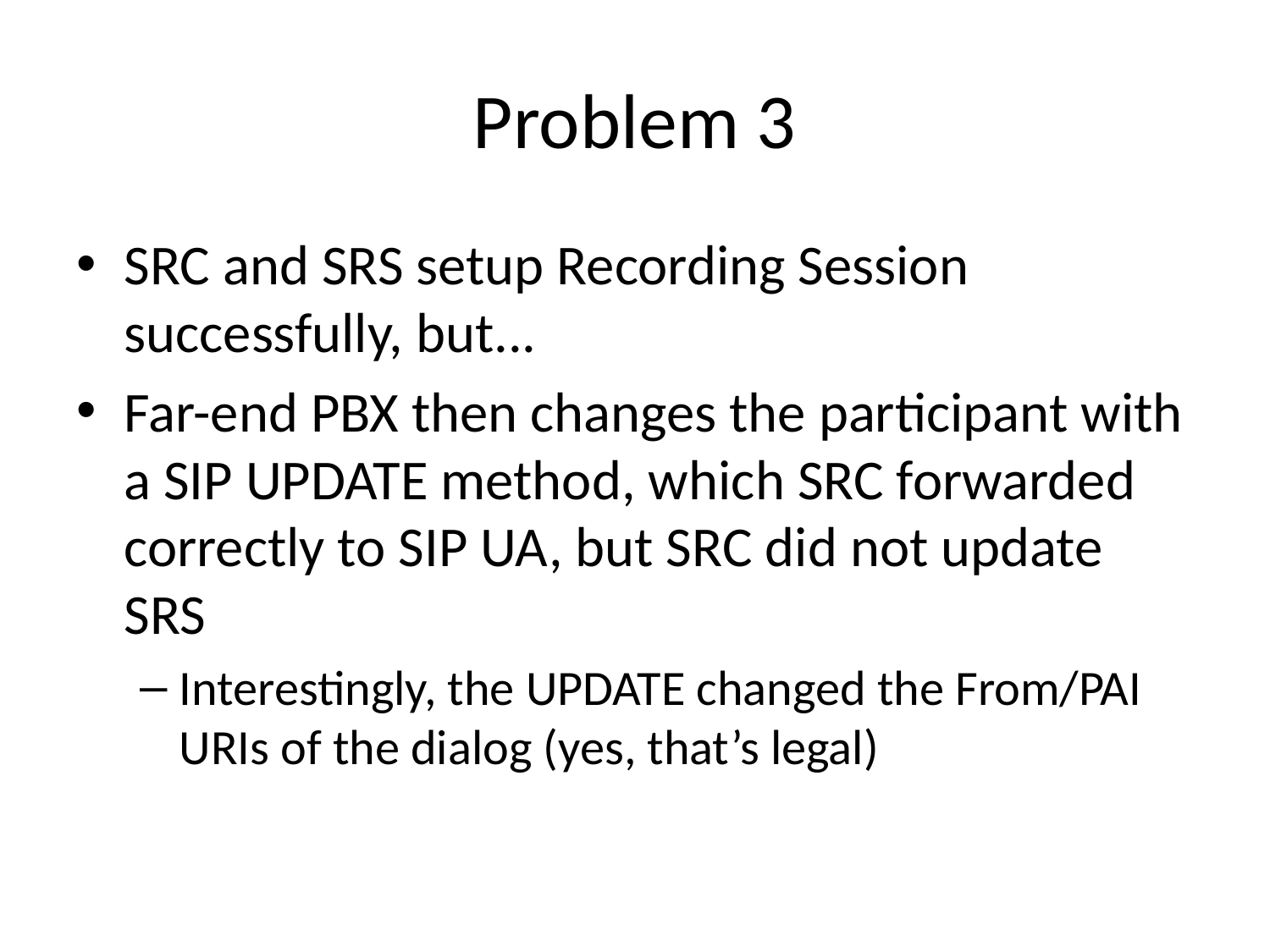

# Problem 3
SRC and SRS setup Recording Session successfully, but...
Far-end PBX then changes the participant with a SIP UPDATE method, which SRC forwarded correctly to SIP UA, but SRC did not update SRS
Interestingly, the UPDATE changed the From/PAI URIs of the dialog (yes, that’s legal)